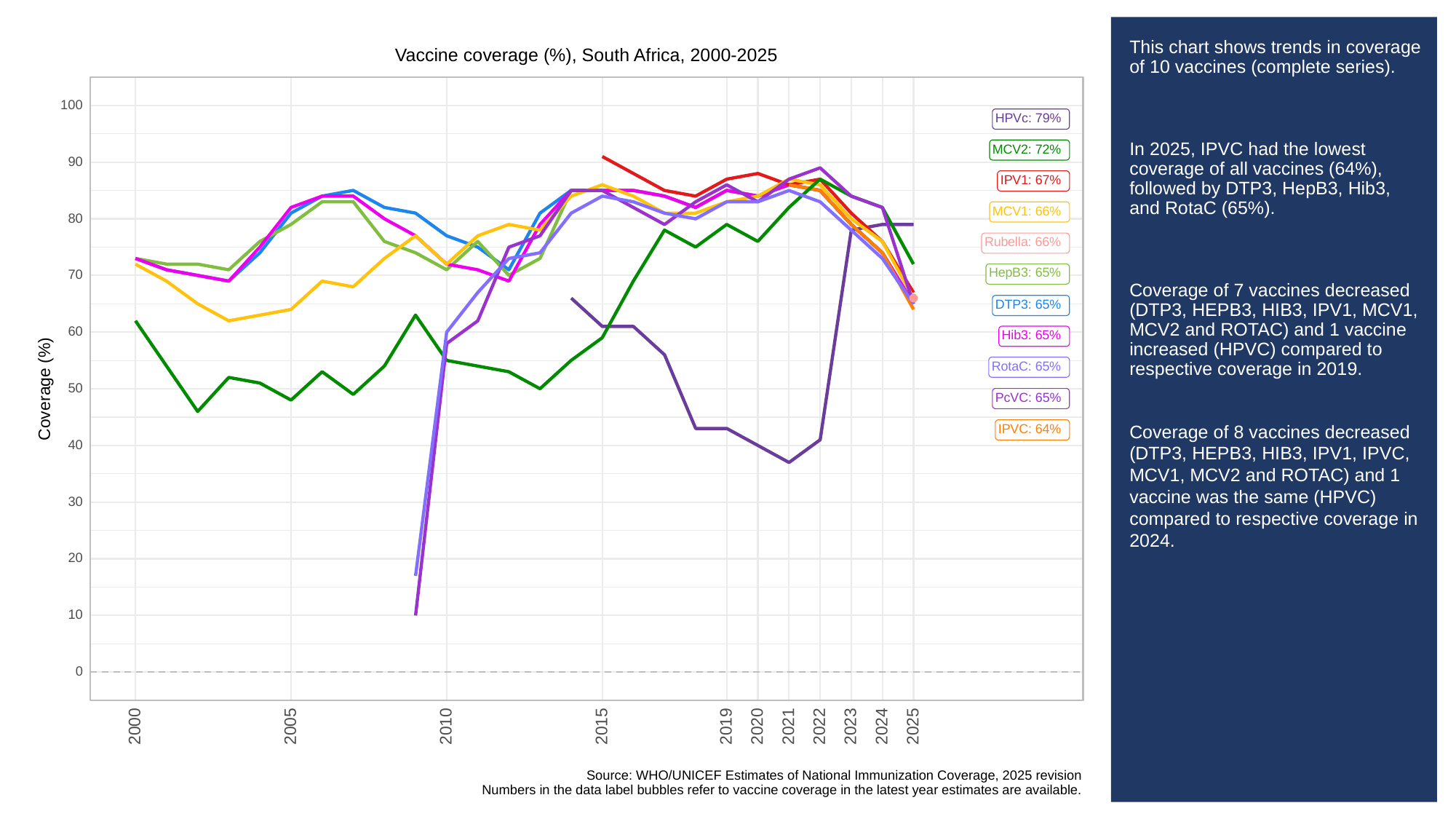

# This chart shows trends in coverage of 10 vaccines (complete series).

In 2025, IPVC had the lowest coverage of all vaccines (64%), followed by DTP3, HepB3, Hib3, and RotaC (65%).

Coverage of 7 vaccines decreased (DTP3, HEPB3, HIB3, IPV1, MCV1, MCV2 and ROTAC) and 1 vaccine increased (HPVC) compared to respective coverage in 2019.

Coverage of 8 vaccines decreased (DTP3, HEPB3, HIB3, IPV1, IPVC, MCV1, MCV2 and ROTAC) and 1 vaccine was the same (HPVC) compared to respective coverage in 2024.

Vaccine coverage (%), South Africa, 2000-2025

100

HPVc: 79%

MCV2: 72%

90

IPV1: 67%

MCV1: 66%

80

Rubella: 66%

HepB3: 65%
70

DTP3: 65%

60
Hib3: 65%

RotaC: 65%
Coverage (%)
50

PcVC: 65%

IPVC: 64%
40

30

20

10

0

2023
2000
2005
2010
2015
2019
2020
2021
2022
2024
2025
Source: WHO/UNICEF Estimates of National Immunization Coverage, 2025 revision
Numbers in the data label bubbles refer to vaccine coverage in the latest year estimates are available.